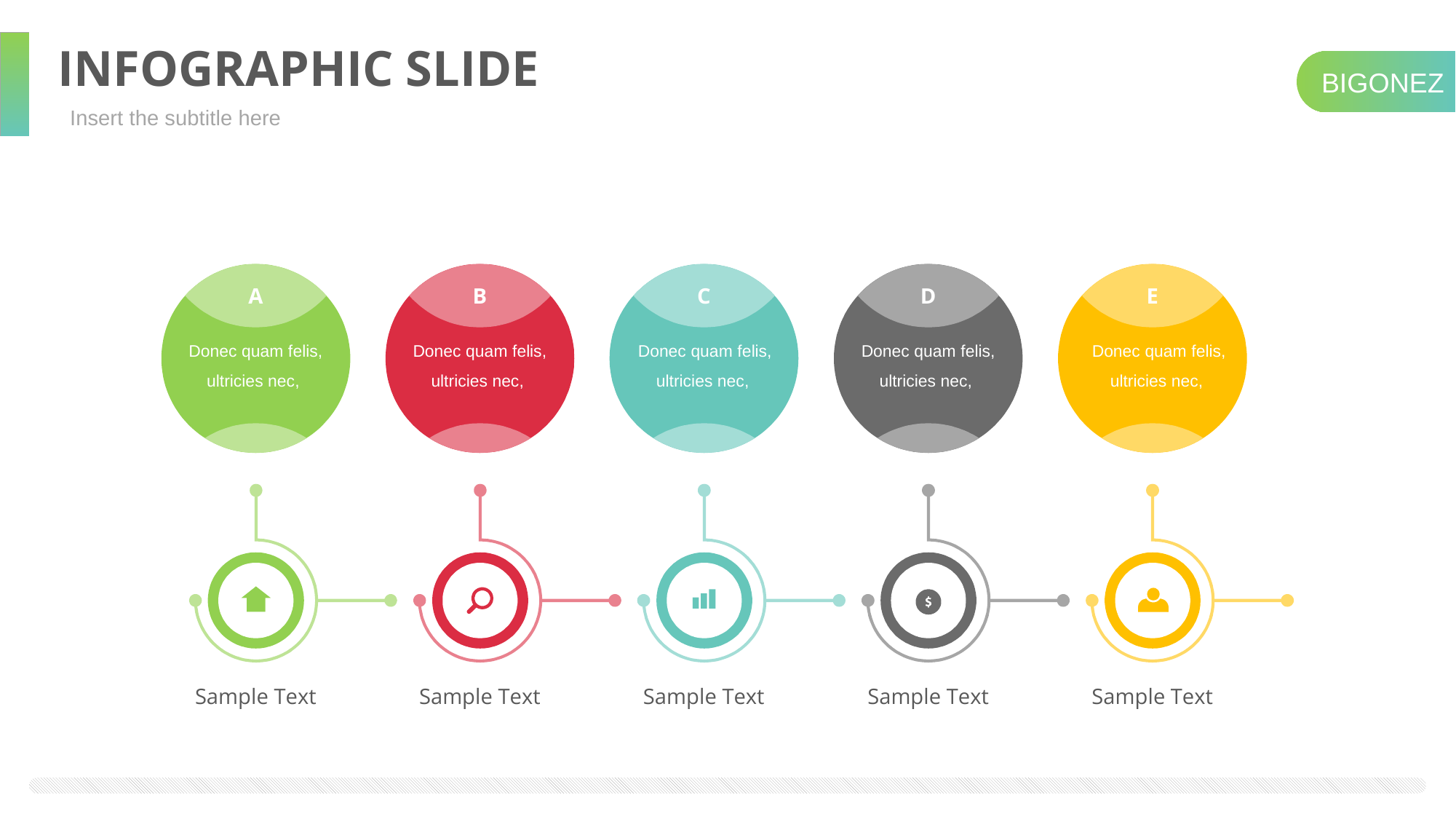

INFOGRAPHIC SLIDE
BIGONEZ
Insert the subtitle here

A
B
C
D
E
Donec quam felis, ultricies nec,
Donec quam felis, ultricies nec,
Donec quam felis, ultricies nec,
Donec quam felis, ultricies nec,
Donec quam felis, ultricies nec,

Sample Text
Sample Text
Sample Text
Sample Text
Sample Text